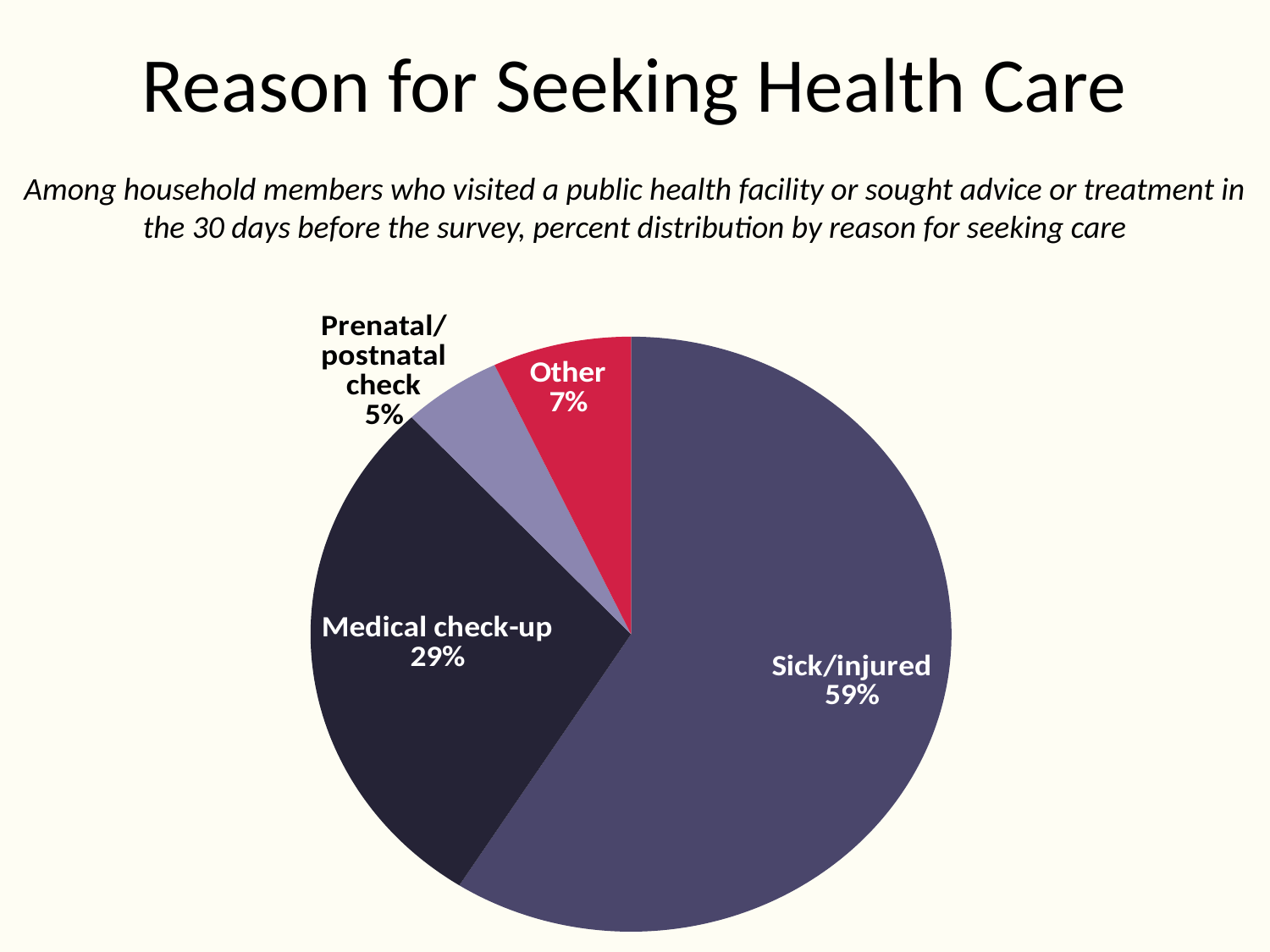

# Reason for Seeking Health Care
Among household members who visited a public health facility or sought advice or treatment in the 30 days before the survey, percent distribution by reason for seeking care

### Chart

| Category | Series 1 |
|---|---|
| Sick/injured | 59.0 |
| Medical check-up | 29.0 |
| Prenatal/postnatal check | 5.0 |
| Other | 7.0 |